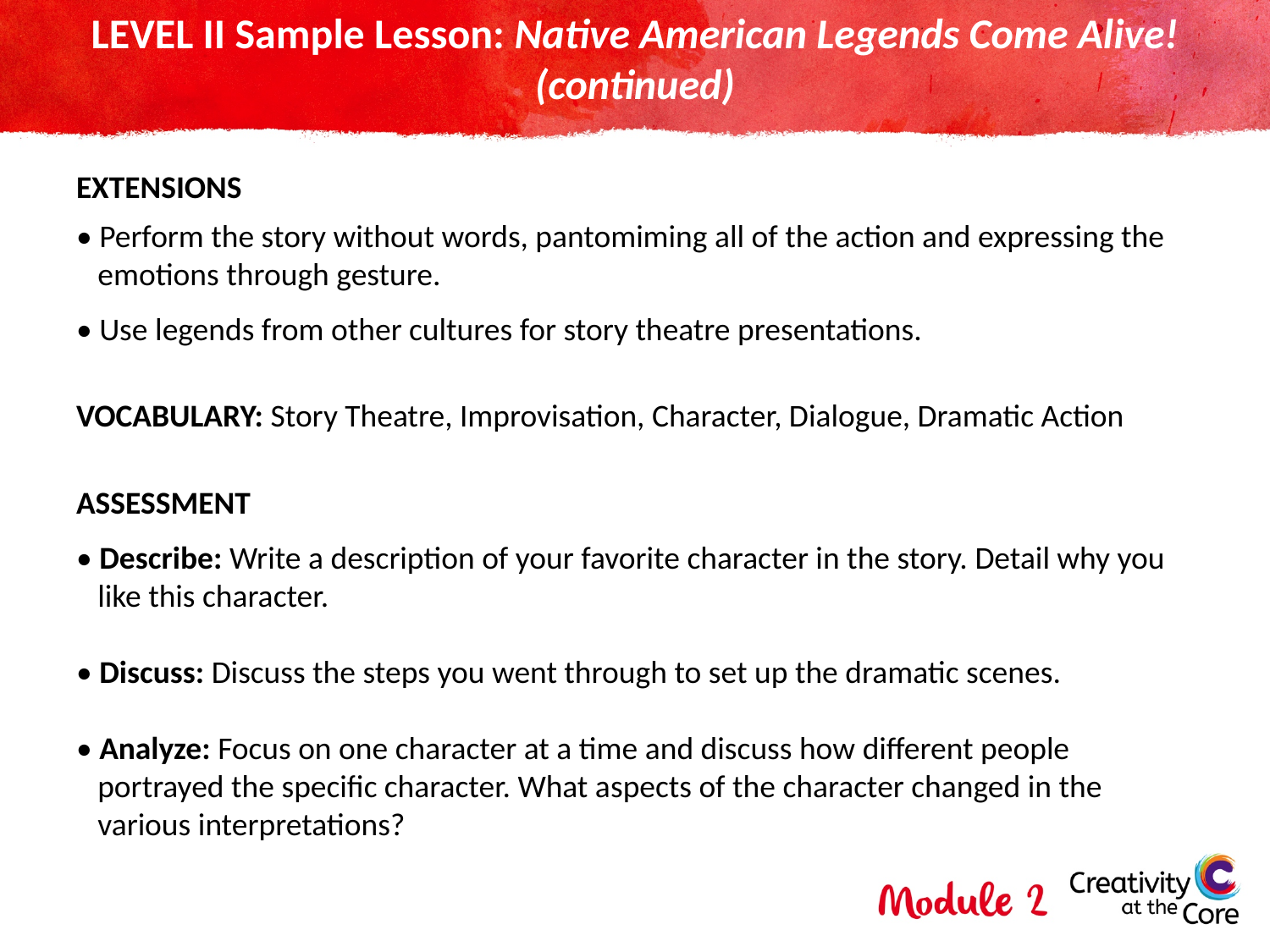

# LEVEL II Sample Lesson: Native American Legends Come Alive! (continued)

EXTENSIONS
• Perform the story without words, pantomiming all of the action and expressing the
   emotions through gesture.

• Use legends from other cultures for story theatre presentations.

VOCABULARY: Story Theatre, Improvisation, Character, Dialogue, Dramatic Action

ASSESSMENT

• Describe: Write a description of your favorite character in the story. Detail why you
   like this character.

• Discuss: Discuss the steps you went through to set up the dramatic scenes.

• Analyze: Focus on one character at a time and discuss how different people
   portrayed the specific character. What aspects of the character changed in the
   various interpretations?